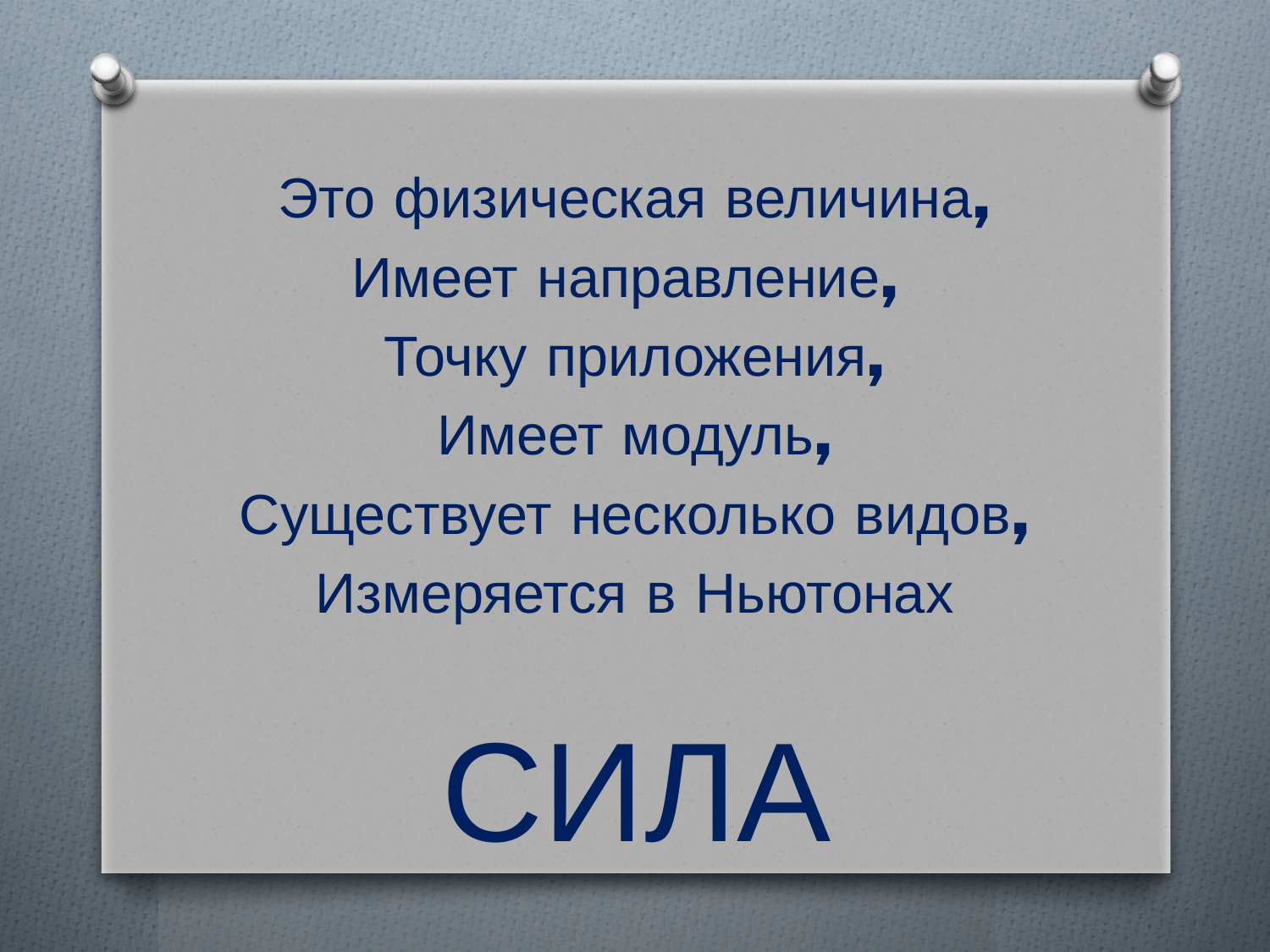

Это физическая величина,
Имеет направление,
Точку приложения,
Имеет модуль,
Существует несколько видов,
Измеряется в Ньютонах
# СИЛА